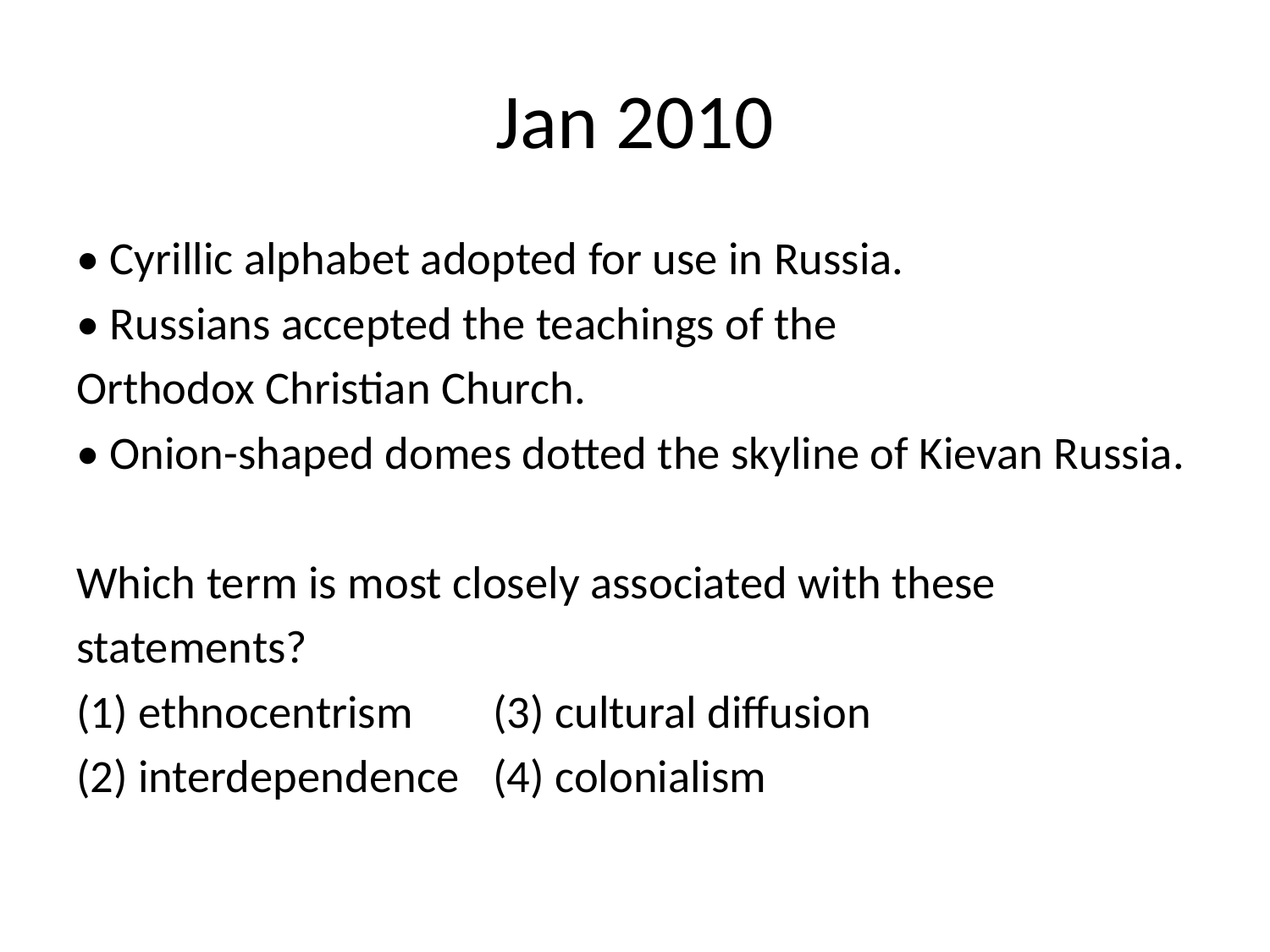

# Jan 2010
• Cyrillic alphabet adopted for use in Russia.
• Russians accepted the teachings of the
Orthodox Christian Church.
• Onion-shaped domes dotted the skyline of Kievan Russia.

Which term is most closely associated with these
statements?
(1) ethnocentrism 		(3) cultural diffusion
(2) interdependence 		(4) colonialism